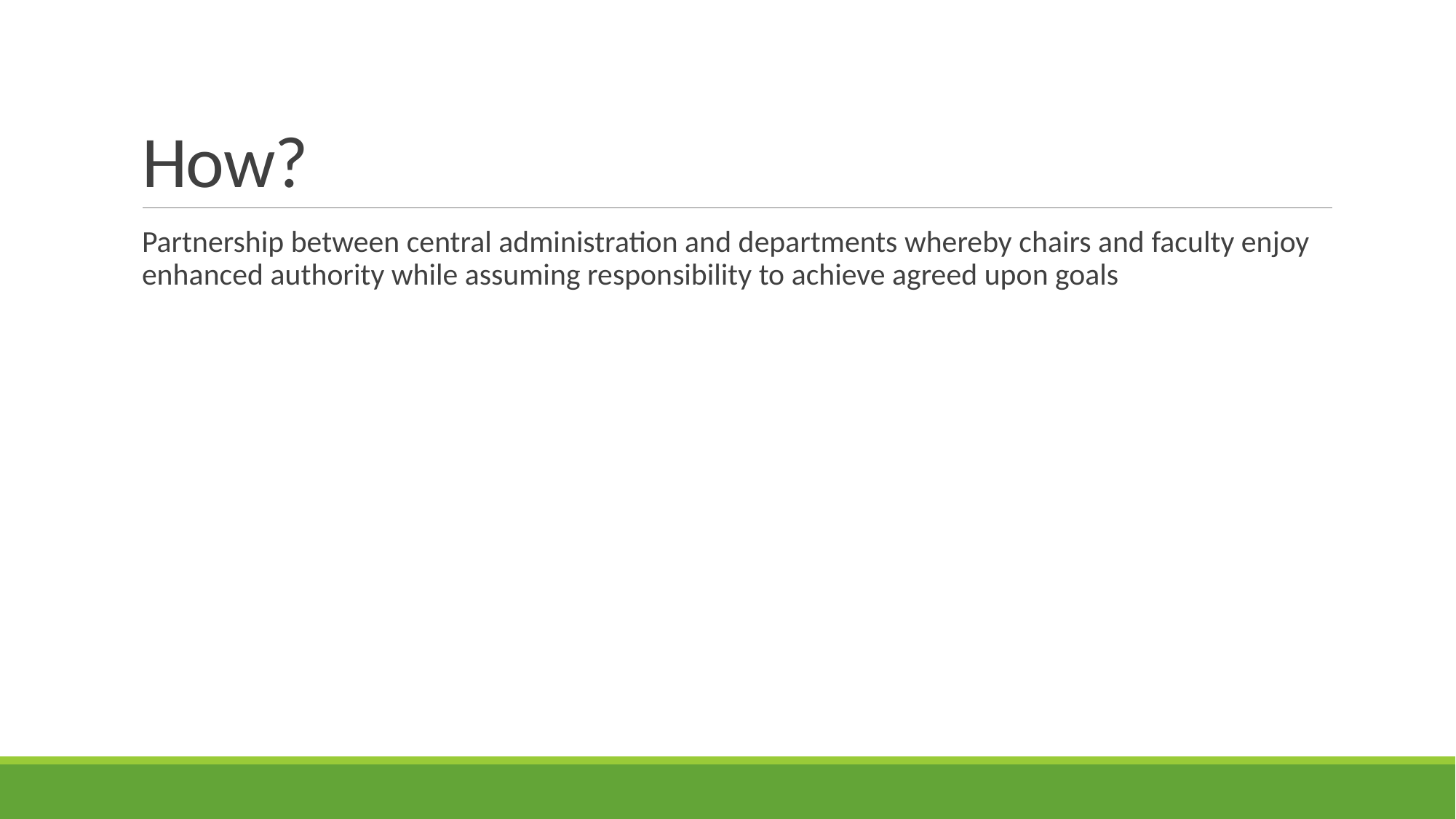

# How?
Partnership between central administration and departments whereby chairs and faculty enjoy enhanced authority while assuming responsibility to achieve agreed upon goals